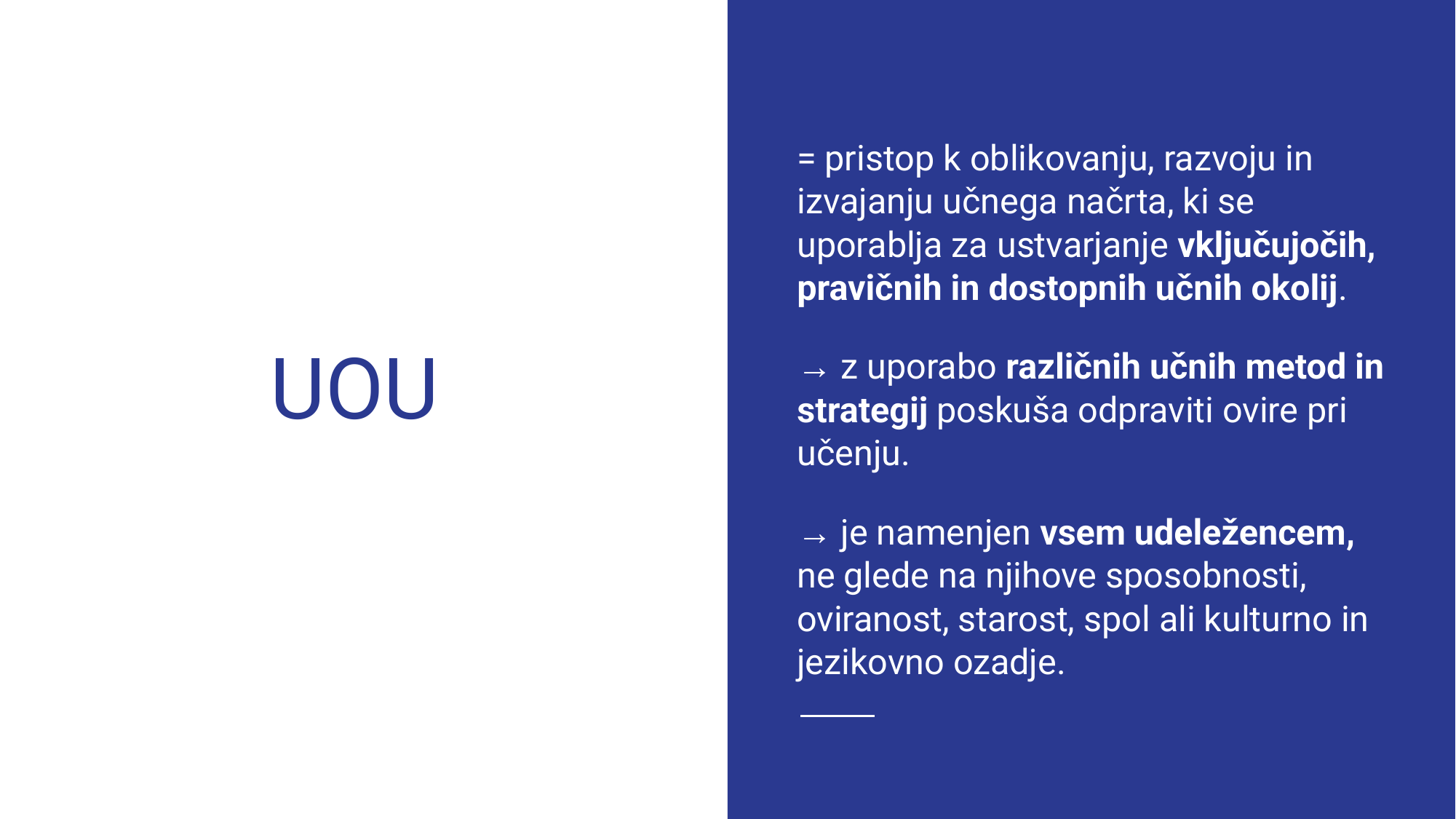

= pristop k oblikovanju, razvoju in izvajanju učnega načrta, ki se uporablja za ustvarjanje vključujočih, pravičnih in dostopnih učnih okolij.
→ z uporabo različnih učnih metod in strategij poskuša odpraviti ovire pri učenju.
→ je namenjen vsem udeležencem, ne glede na njihove sposobnosti, oviranost, starost, spol ali kulturno in jezikovno ozadje.
# UOU